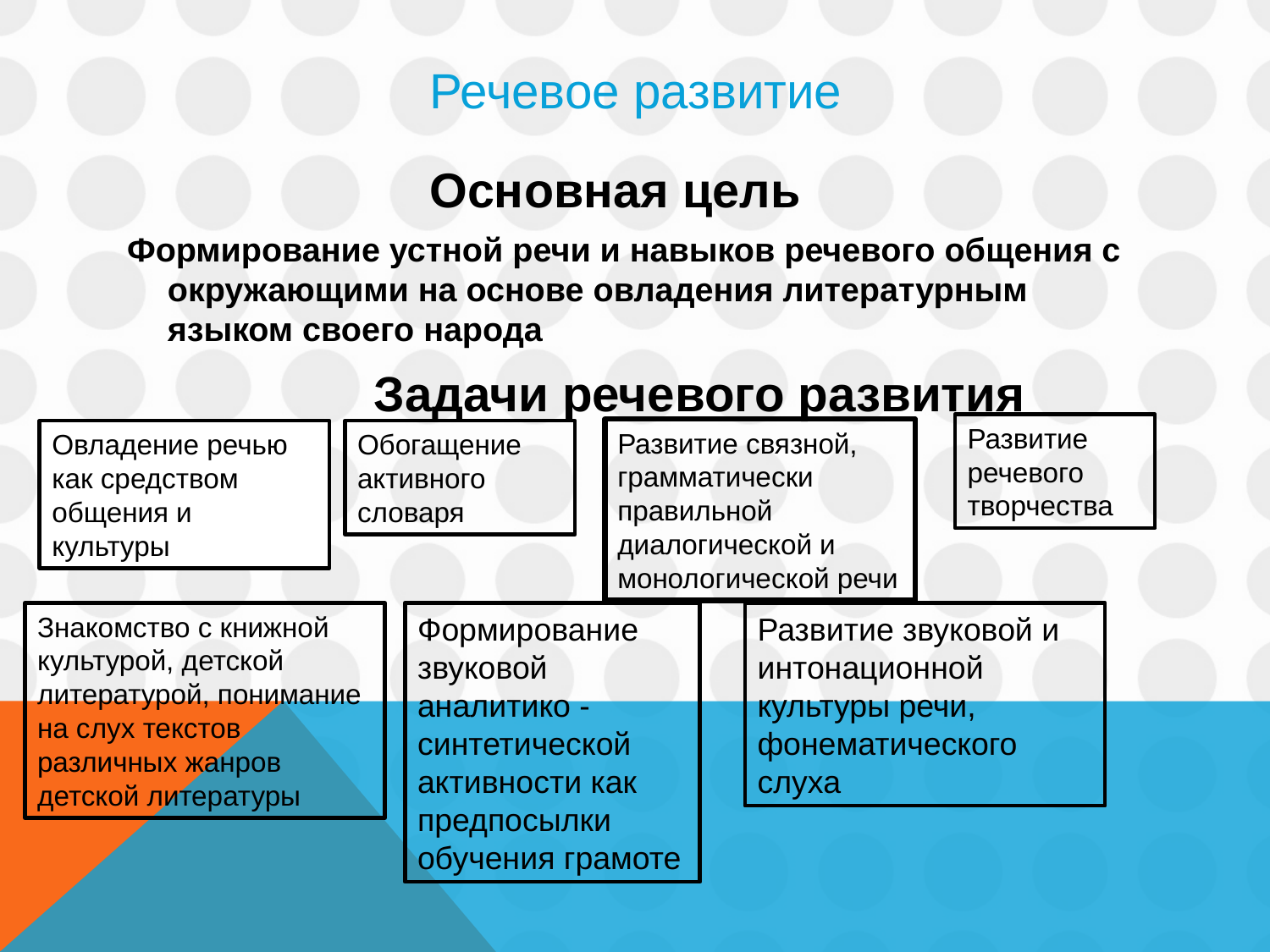

# Речевое развитие
                            Основная цель
Формирование устной речи и навыков речевого общения с окружающими на основе овладения литературным языком своего народа
               Задачи речевого развития
Развитие речевого творчества
Развитие связной, грамматически правильной диалогической и монологической речи
Овладение речью как средством общения и культуры
Обогащение активного словаря
Знакомство с книжной культурой, детской литературой, понимание на слух текстов различных жанров детской литературы
Формирование звуковой аналитико - синтетической активности как предпосылки обучения грамоте
Развитие звуковой и интонационной культуры речи, фонематического слуха